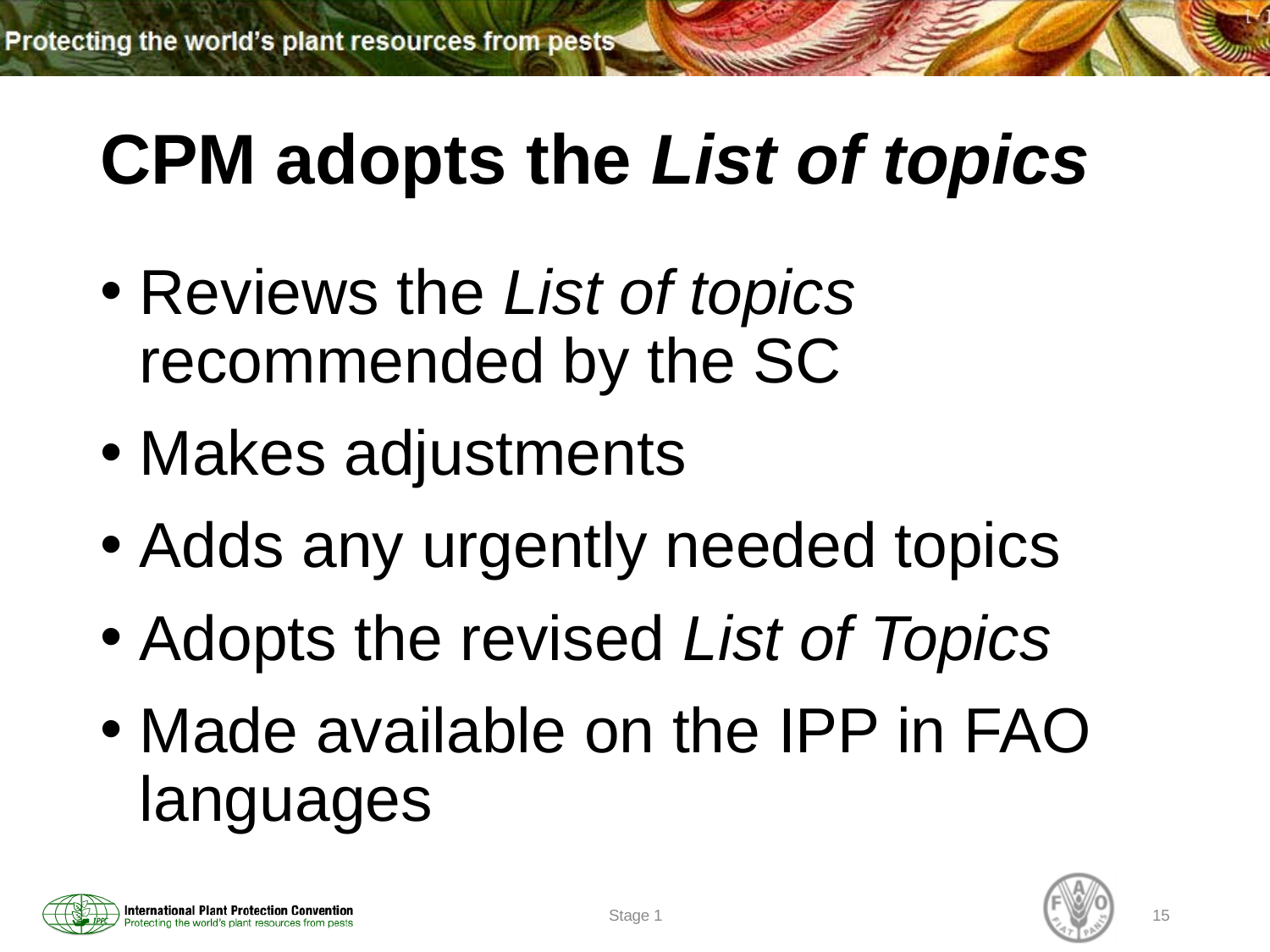

# CPM adopts the List of topics
Reviews the List of topics recommended by the SC
Makes adjustments
Adds any urgently needed topics
Adopts the revised List of Topics
Made available on the IPP in FAO languages

Stage 1
15